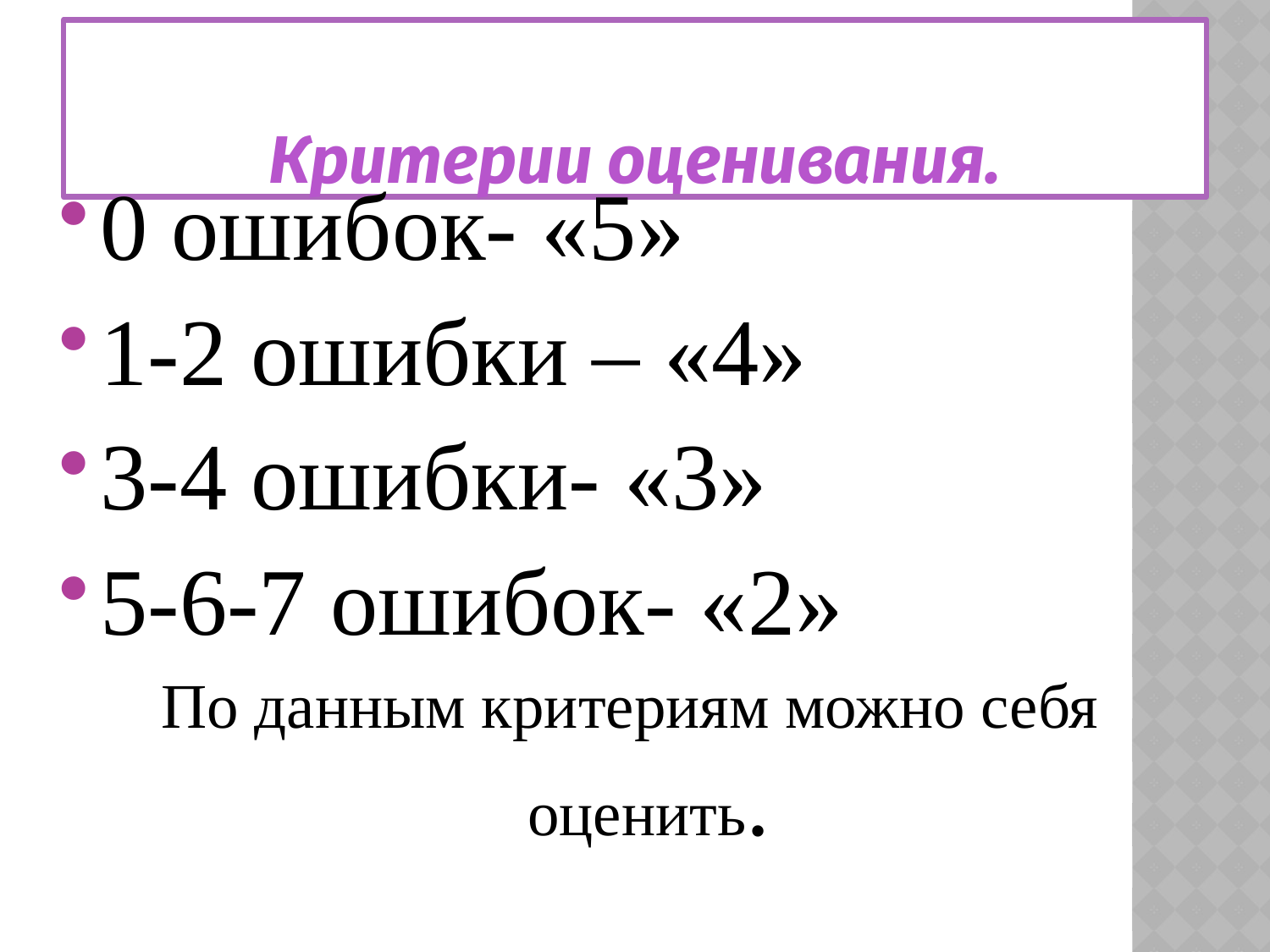

# Критерии оценивания.
0 ошибок- «5»
1-2 ошибки – «4»
3-4 ошибки- «3»
5-6-7 ошибок- «2»
По данным критериям можно себя оценить.